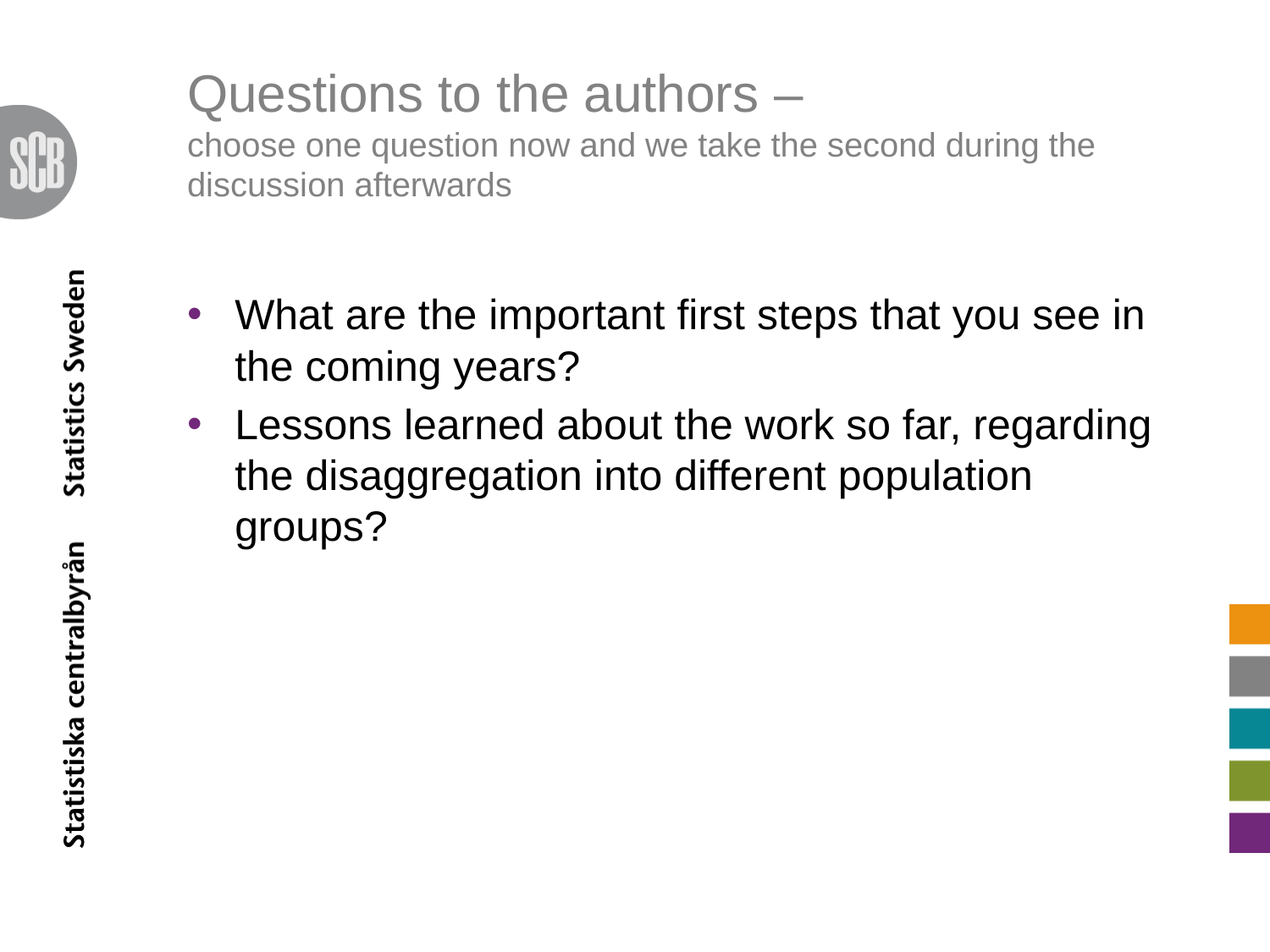

# Questions to the authors – choose one question now and we take the second during the discussion afterwards

What are the important first steps that you see in the coming years?
Lessons learned about the work so far, regarding the disaggregation into different population groups?